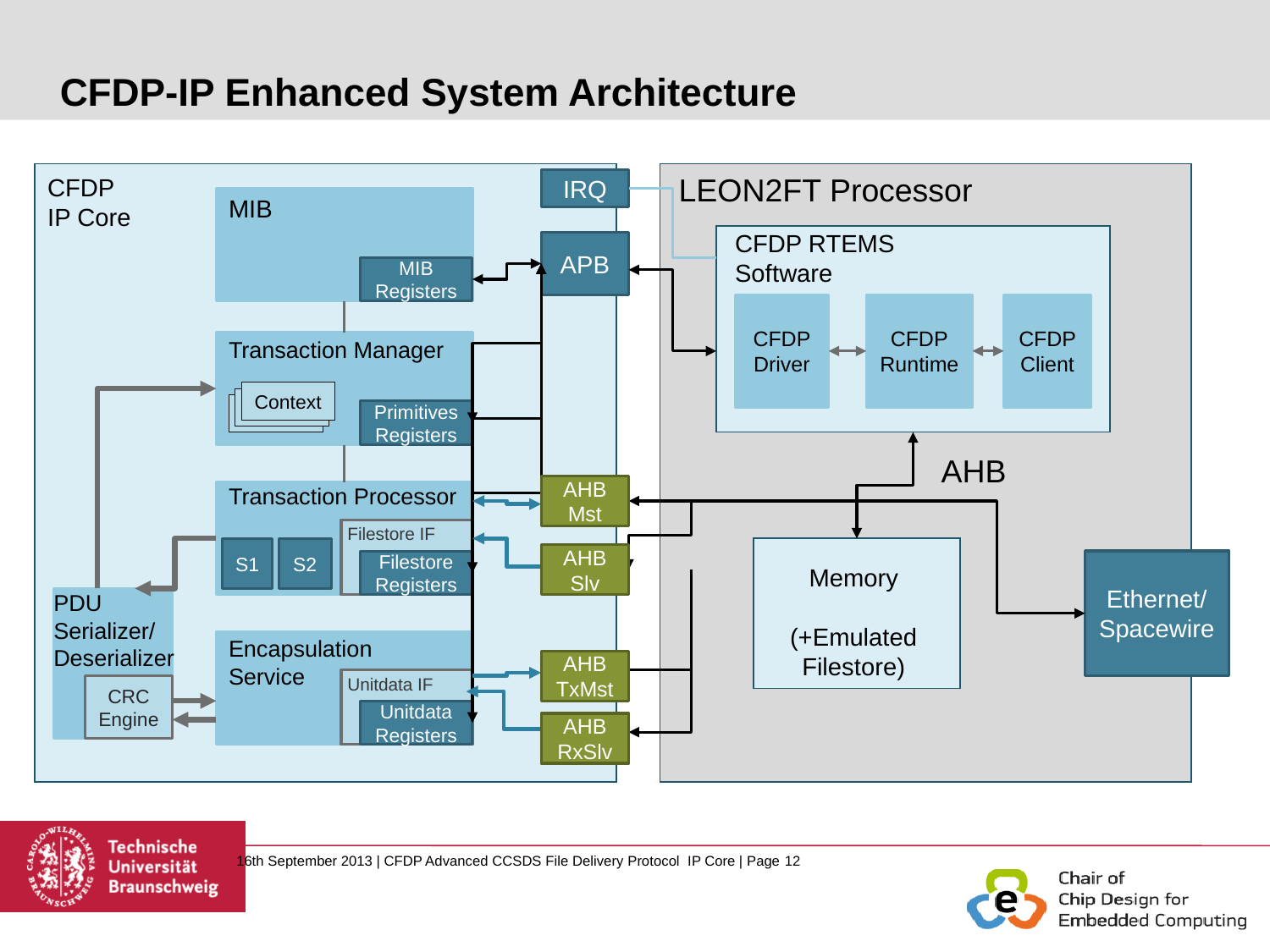

# CFDP-IP Enhanced System Architecture

LEON2FT Processor
CFDP
IP Core
IRQ
MIB

CFDP RTEMS  Software

APB
MIB Registers
CFDP
Driver
CFDP
Client
CFDP
Runtime
Transaction Manager

Context

Primitives Registers
AHB
Transaction Processor
AHB
Mst

Filestore IF

S1
S2

AHB
Slv
Filestore Registers
Ethernet/
Spacewire
Memory

(+Emulated Filestore)
PDU
Serializer/
Deserializer

Encapsulation
Service

AHB
TxMst
Unitdata IF

CRC Engine
Unitdata Registers
AHB
RxSlv